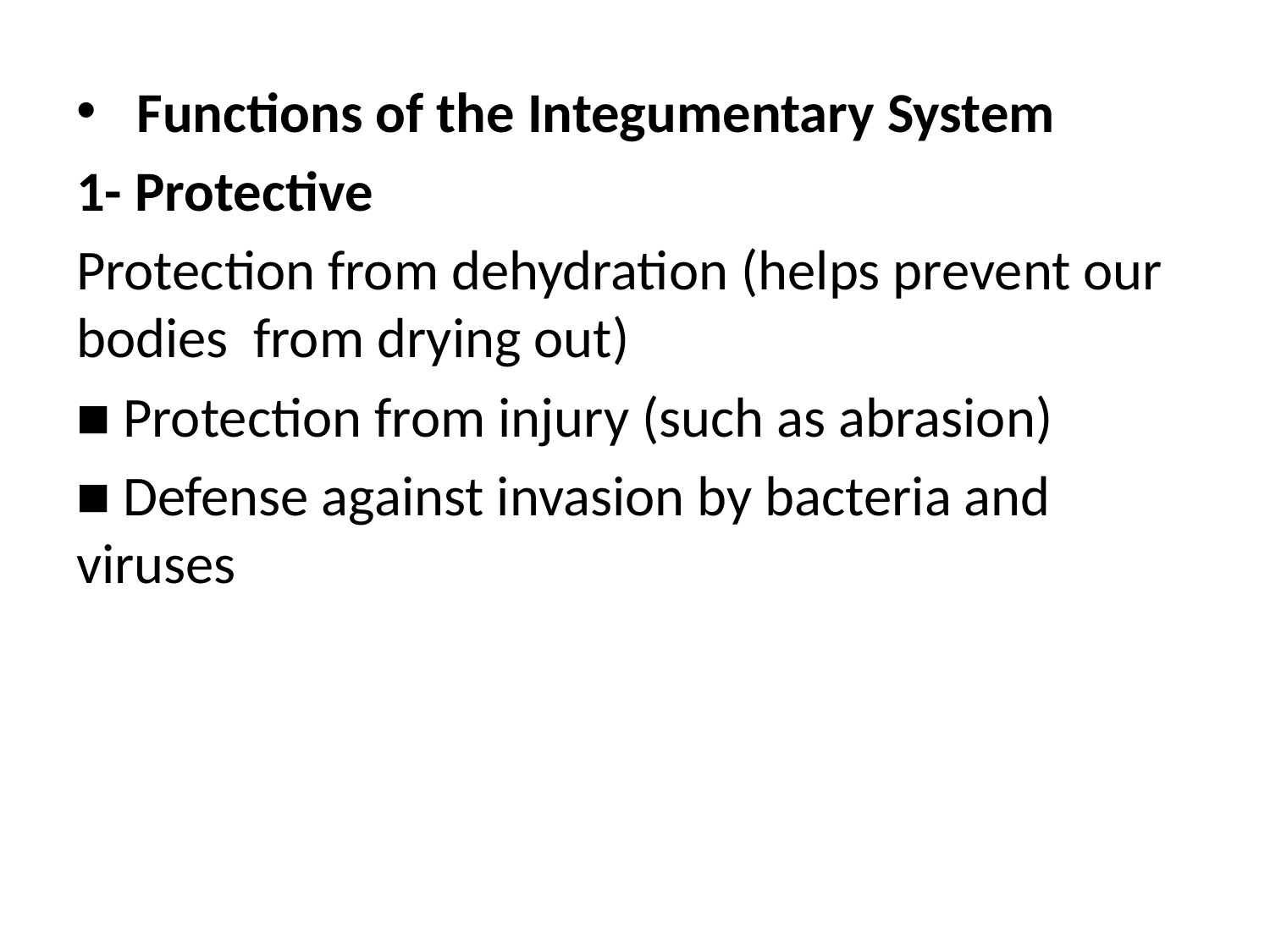

#
 Functions of the Integumentary System
1- Protective
Protection from dehydration (helps prevent our bodies  from drying out)
■ Protection from injury (such as abrasion)
■ Defense against invasion by bacteria and viruses